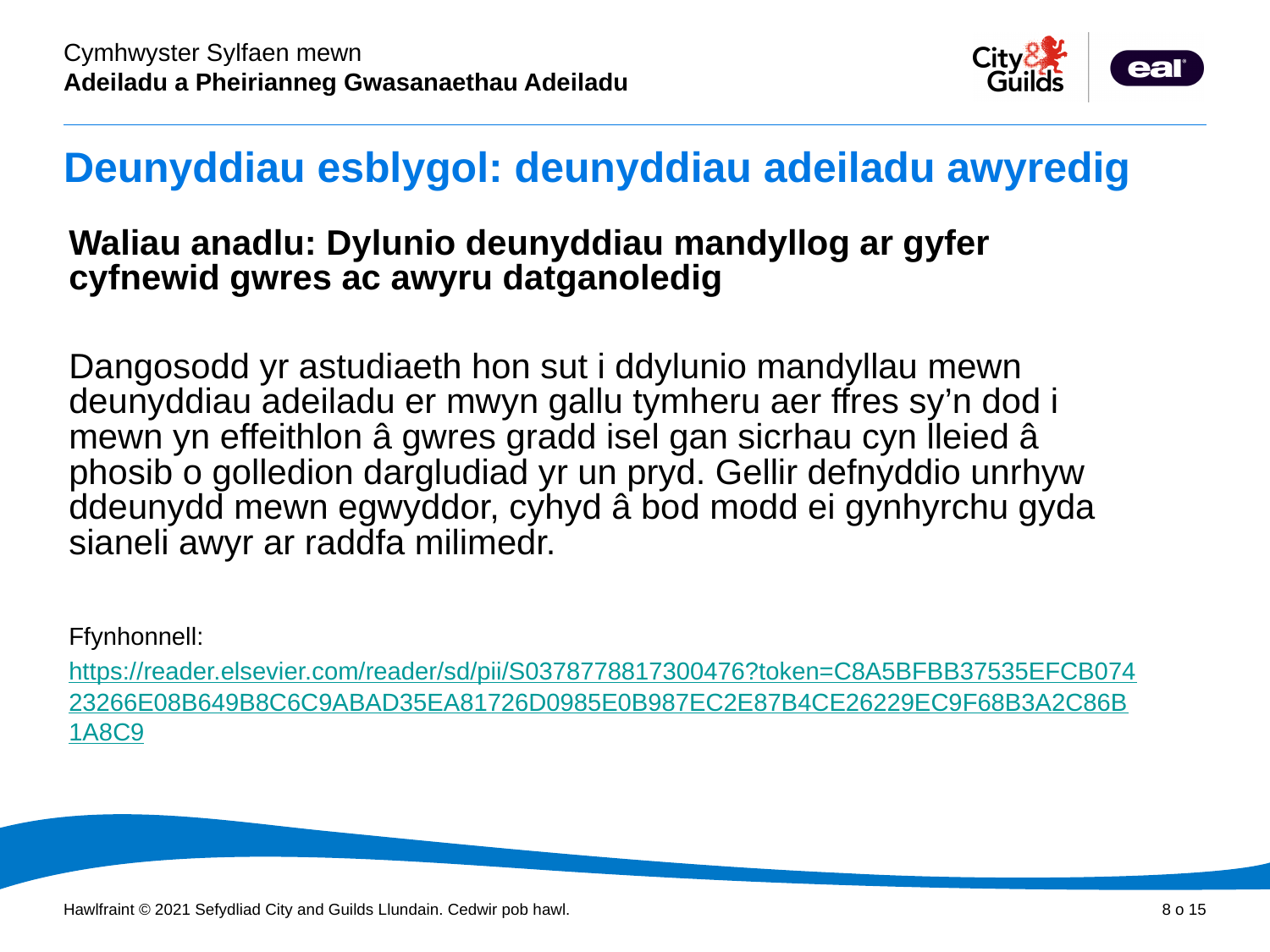

# Deunyddiau esblygol: deunyddiau adeiladu awyredig
Waliau anadlu: Dylunio deunyddiau mandyllog ar gyfer cyfnewid gwres ac awyru datganoledig

Dangosodd yr astudiaeth hon sut i ddylunio mandyllau mewn deunyddiau adeiladu er mwyn gallu tymheru aer ffres sy’n dod i mewn yn effeithlon â gwres gradd isel gan sicrhau cyn lleied â phosib o golledion dargludiad yr un pryd. Gellir defnyddio unrhyw ddeunydd mewn egwyddor, cyhyd â bod modd ei gynhyrchu gyda sianeli awyr ar raddfa milimedr.

Ffynhonnell: https://reader.elsevier.com/reader/sd/pii/S0378778817300476?token=C8A5BFBB37535EFCB07423266E08B649B8C6C9ABAD35EA81726D0985E0B987EC2E87B4CE26229EC9F68B3A2C86B1A8C9